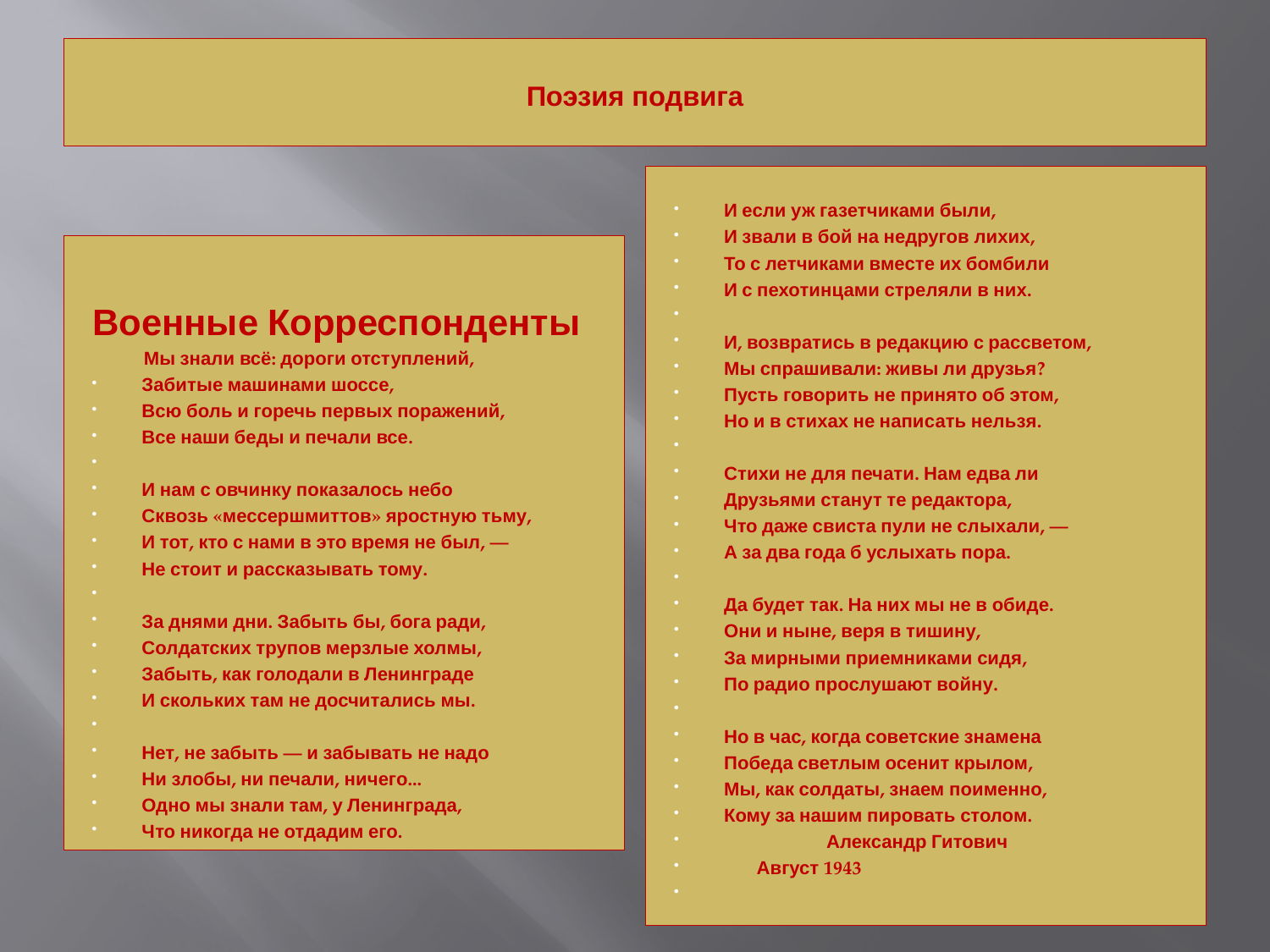

# Поэзия подвига

И если уж газетчиками были,
И звали в бой на недругов лихих,
То с летчиками вместе их бомбили
И с пехотинцами стреляли в них.

И, возвратись в редакцию с рассветом,
Мы спрашивали: живы ли друзья?
Пусть говорить не принято об этом,
Но и в стихах не написать нельзя.

Стихи не для печати. Нам едва ли
Друзьями станут те редактора,
Что даже свиста пули не слыхали, —
А за два года б услыхать пора.

Да будет так. На них мы не в обиде.
Они и ныне, веря в тишину,
За мирными приемниками сидя,
По радио прослушают войну.

Но в час, когда советские знамена
Победа светлым осенит крылом,
Мы, как солдаты, знаем поименно,
Кому за нашим пировать столом.
                      Александр Гитович
       Август 1943

Военные Корреспонденты
           Мы знали всё: дороги отступлений,
Забитые машинами шоссе,
Всю боль и горечь первых поражений,
Все наши беды и печали все.

И нам с овчинку показалось небо
Сквозь «мессершмиттов» яростную тьму,
И тот, кто с нами в это время не был, —
Не стоит и рассказывать тому.

За днями дни. Забыть бы, бога ради,
Солдатских трупов мерзлые холмы,
Забыть, как голодали в Ленинграде
И скольких там не досчитались мы.

Нет, не забыть — и забывать не надо
Ни злобы, ни печали, ничего...
Одно мы знали там, у Ленинграда,
Что никогда не отдадим его.